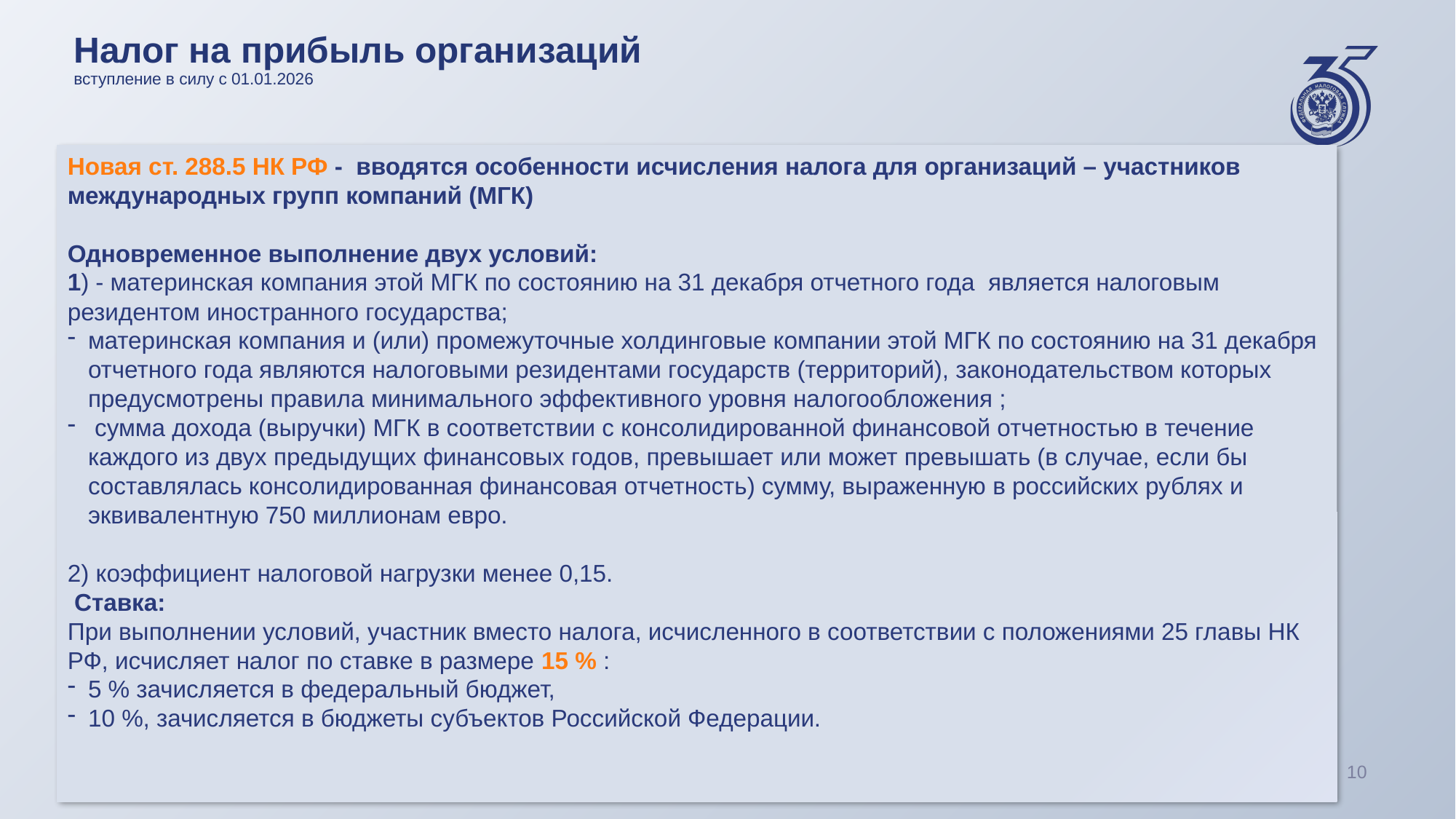

# Налог на прибыль организаций вступление в силу с 01.01.2026
Новая ст. 288.5 НК РФ -  вводятся особенности исчисления налога для организаций – участников международных групп компаний (МГК)

Одновременное выполнение двух условий:
1) - материнская компания этой МГК по состоянию на 31 декабря отчетного года  является налоговым резидентом иностранного государства;
материнская компания и (или) промежуточные холдинговые компании этой МГК по состоянию на 31 декабря отчетного года являются налоговыми резидентами государств (территорий), законодательством которых предусмотрены правила минимального эффективного уровня налогообложения ;
 сумма дохода (выручки) МГК в соответствии с консолидированной финансовой отчетностью в течение каждого из двух предыдущих финансовых годов, превышает или может превышать (в случае, если бы составлялась консолидированная финансовая отчетность) сумму, выраженную в российских рублях и эквивалентную 750 миллионам евро.

2) коэффициент налоговой нагрузки менее 0,15.
 Ставка:
При выполнении условий, участник вместо налога, исчисленного в соответствии с положениями 25 главы НК РФ, исчисляет налог по ставке в размере 15 % :
5 % зачисляется в федеральный бюджет,
10 %, зачисляется в бюджеты субъектов Российской Федерации.
10